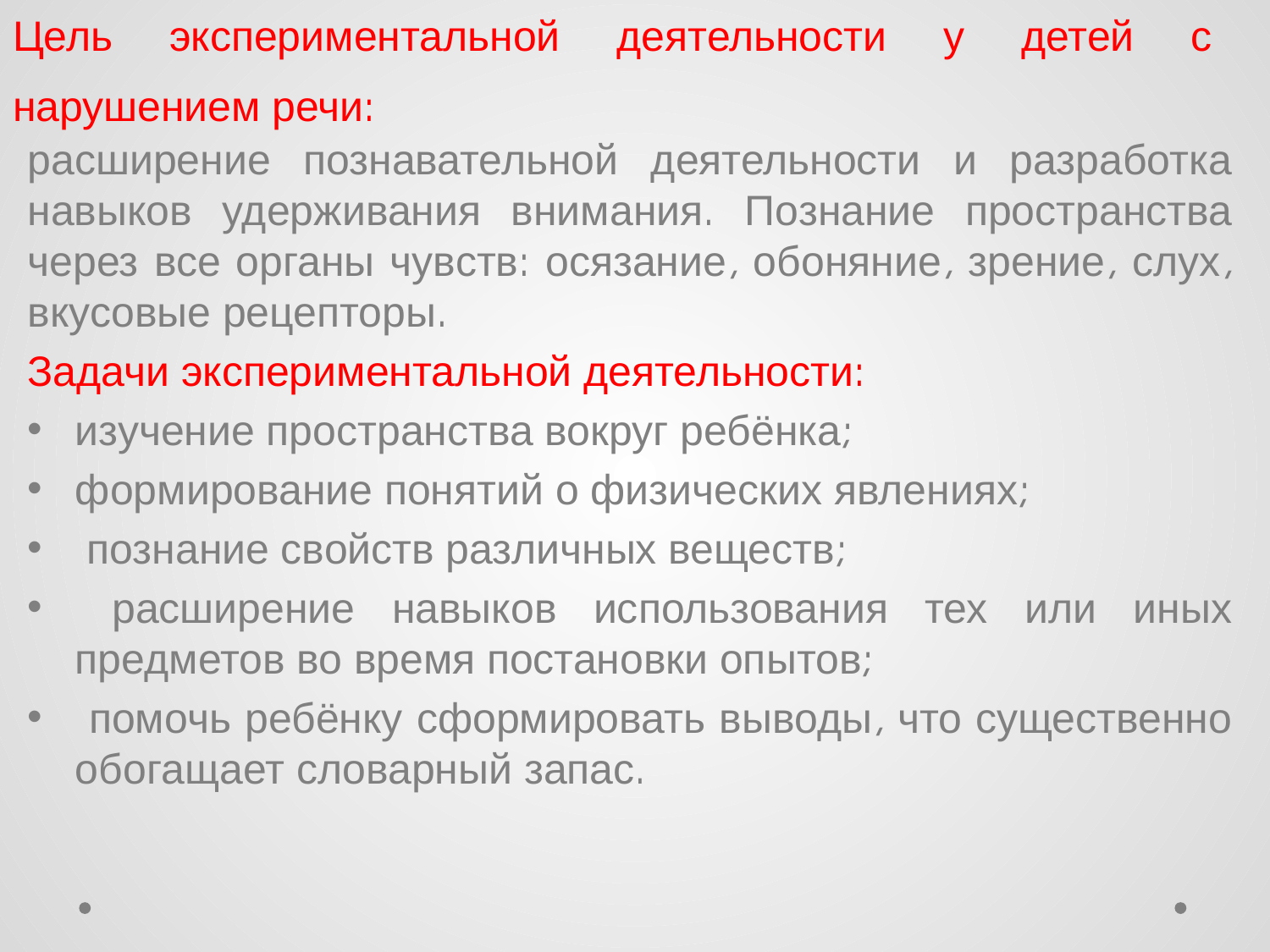

Цель экспериментальной деятельности у детей с нарушением речи:
расширение познавательной деятельности и разработка навыков удерживания внимания. Познание пространства через все органы чувств: осязание, обоняние, зрение, слух, вкусовые рецепторы.
Задачи экспериментальной деятельности:
изучение пространства вокруг ребёнка;
формирование понятий о физических явлениях;
 познание свойств различных веществ;
 расширение навыков использования тех или иных предметов во время постановки опытов;
 помочь ребёнку сформировать выводы, что существенно обогащает словарный запас.